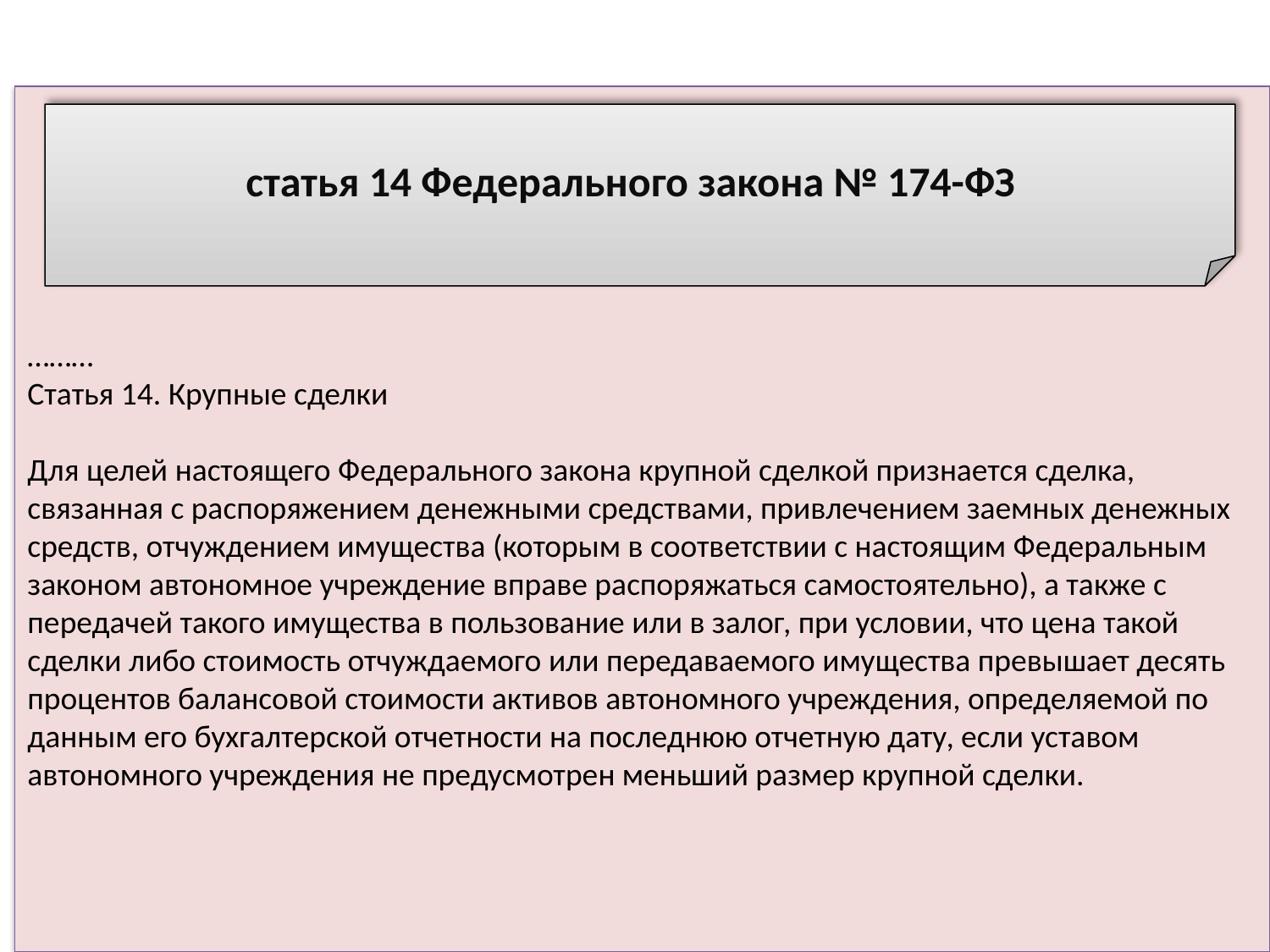

………
Статья 14. Крупные сделки

Для целей настоящего Федерального закона крупной сделкой признается сделка, связанная с распоряжением денежными средствами, привлечением заемных денежных средств, отчуждением имущества (которым в соответствии с настоящим Федеральным законом автономное учреждение вправе распоряжаться самостоятельно), а также с передачей такого имущества в пользование или в залог, при условии, что цена такой сделки либо стоимость отчуждаемого или передаваемого имущества превышает десять процентов балансовой стоимости активов автономного учреждения, определяемой по данным его бухгалтерской отчетности на последнюю отчетную дату, если уставом автономного учреждения не предусмотрен меньший размер крупной сделки.
статья 14 Федерального закона № 174-ФЗ